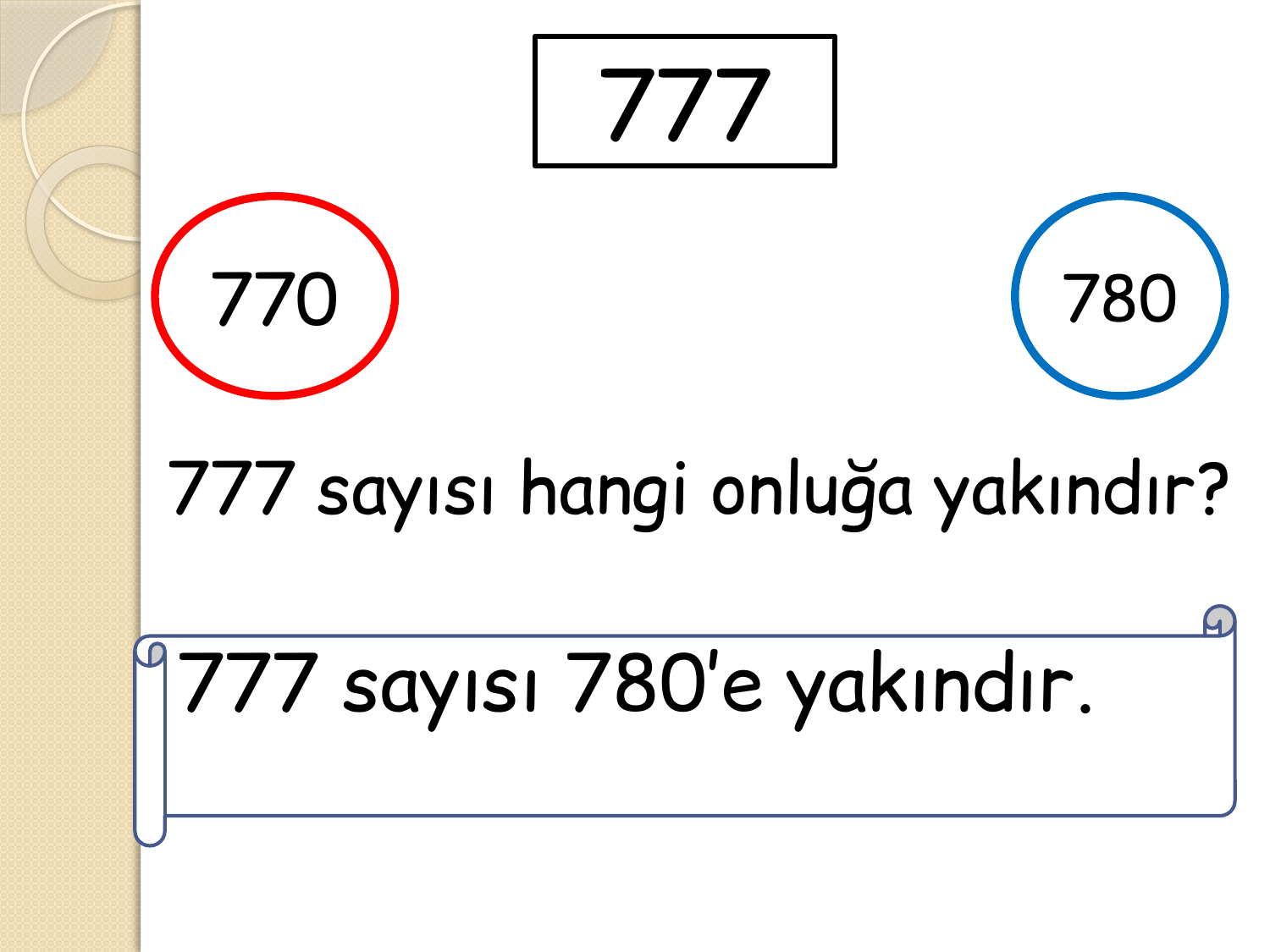

777
770
780
777 sayısı hangi onluğa yakındır?
777 sayısı 780’e yakındır.